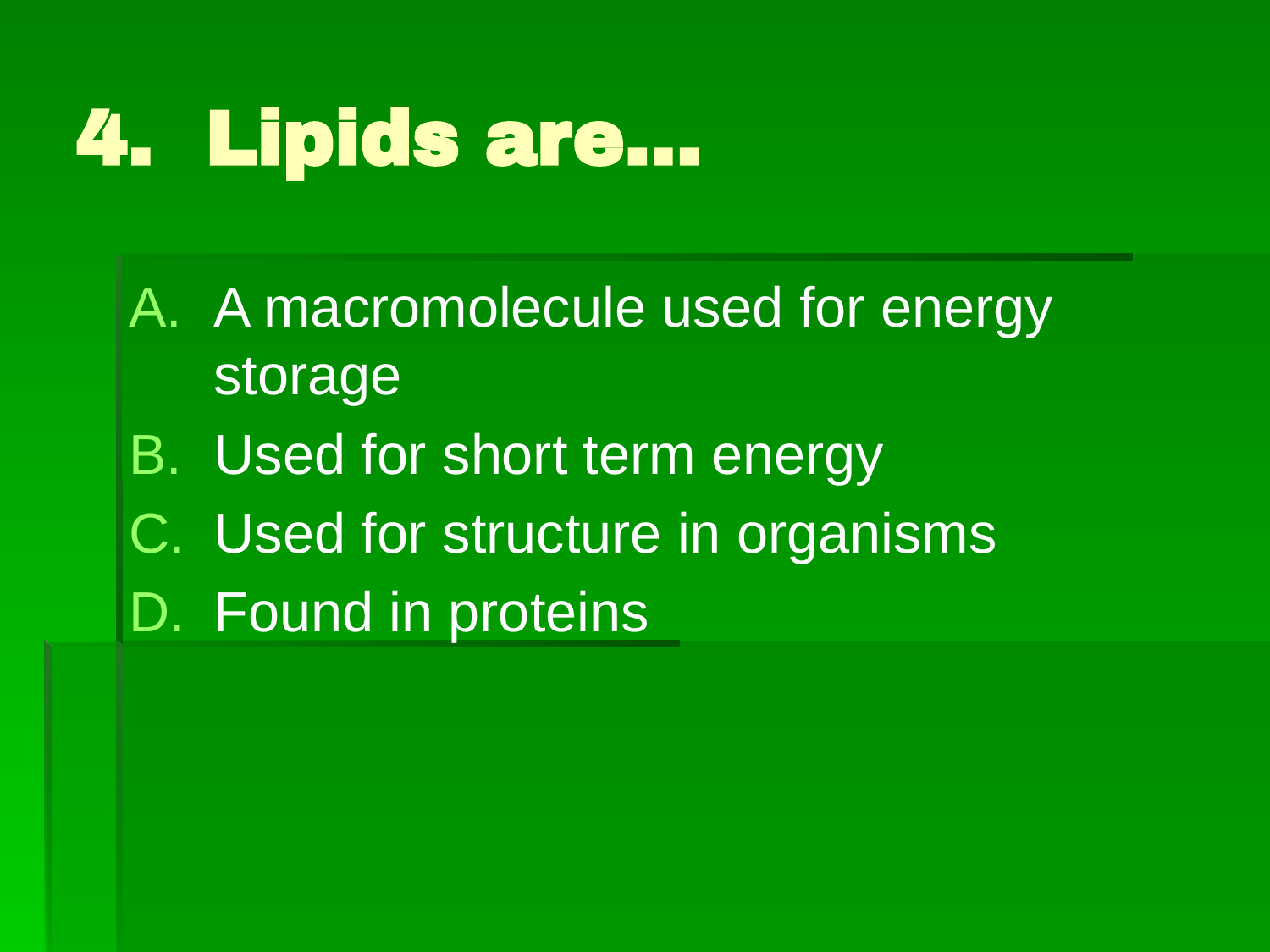

# 4.  Lipids are…
A macromolecule used for energy storage
Used for short term energy
Used for structure in organisms
Found in proteins